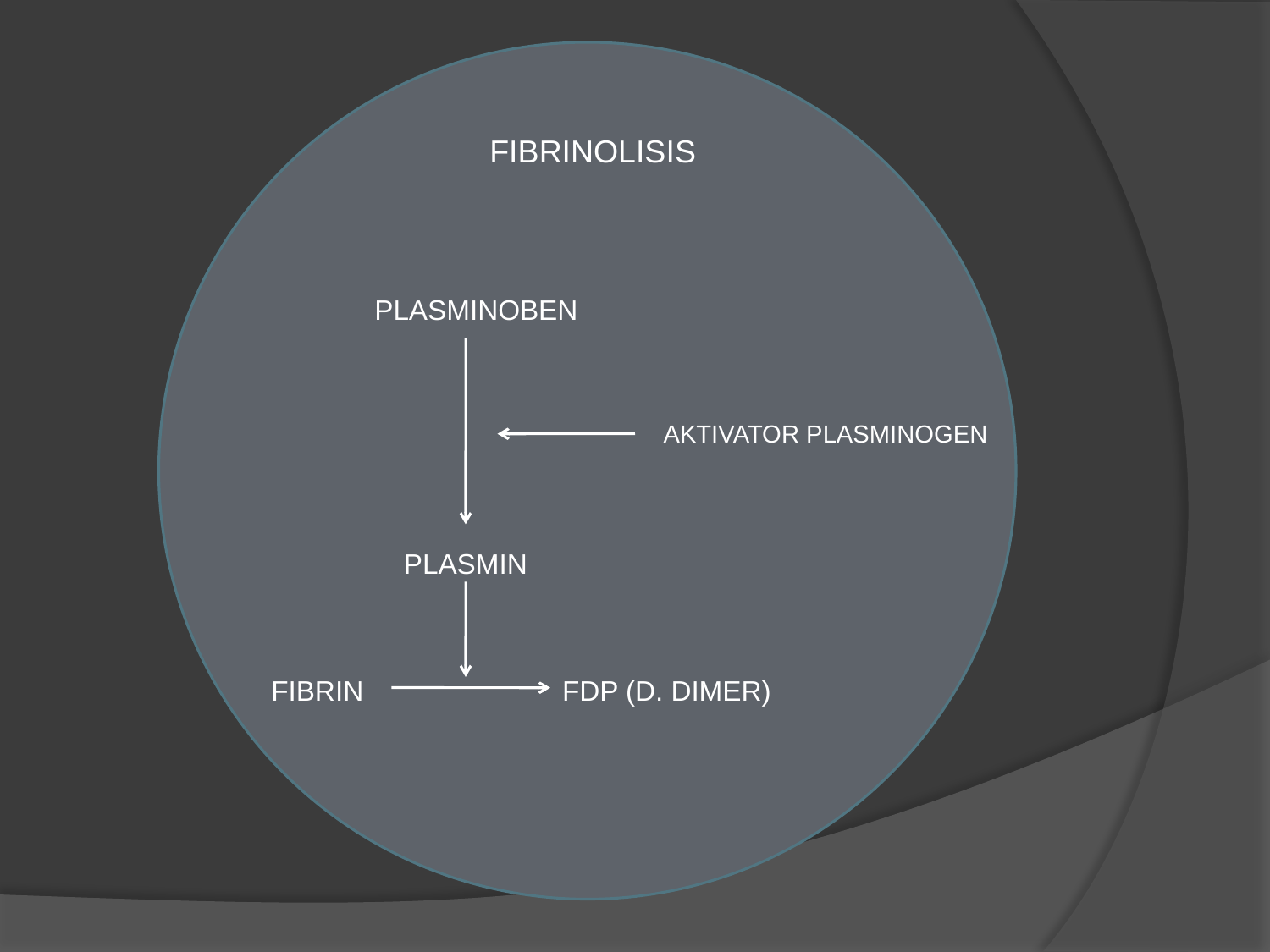

FIBRINOLISIS
PLASMINOBEN
AKTIVATOR PLASMINOGEN
PLASMIN
FIBRIN
FDP (D. DIMER)